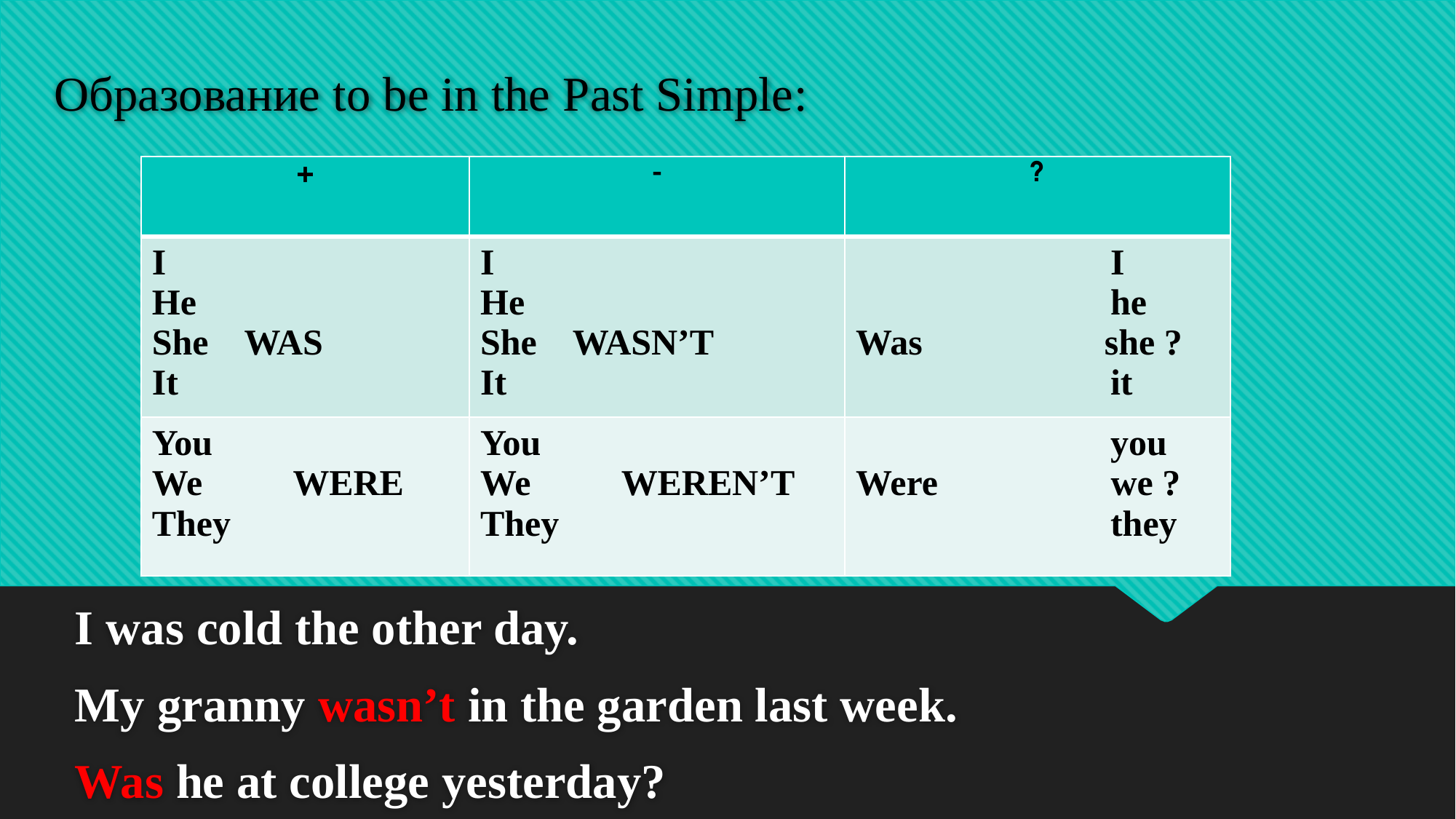

# Образование to be in the Past Simple:
| + | - | ? |
| --- | --- | --- |
| I He She WAS It | I He She WASN’T It | I he Was she ? it |
| You We WERE They | You We WEREN’T They | you Were we ? they |
I was cold the other day.
My granny wasn’t in the garden last week.
Was he at college yesterday?